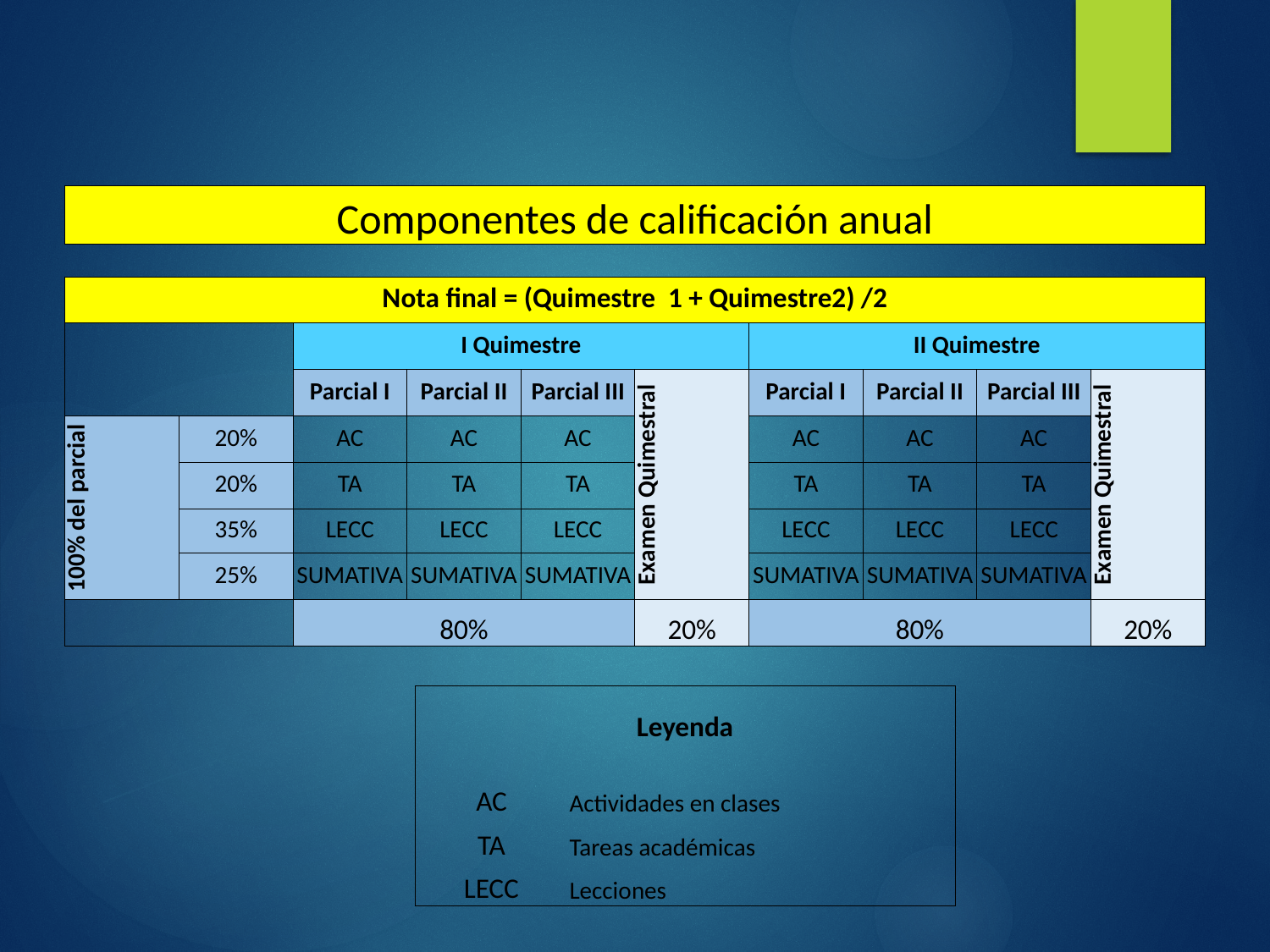

| Componentes de calificación anual |  |  |  |  |  |  |  |  |  |
| --- | --- | --- | --- | --- | --- | --- | --- | --- | --- |
|  |  |  |  |  |  |  |  |  |  |
| Nota final = (Quimestre 1 + Quimestre2) /2 |  |  |  |  |  |  |  |  |  |
|  |  | I Quimestre |  |  |  | II Quimestre |  |  |  |
|  |  | Parcial I | Parcial II | Parcial III | Examen Quimestral | Parcial I | Parcial II | Parcial III | Examen Quimestral |
| 100% del parcial | 20% | AC | AC | AC |  | AC | AC | AC |  |
|  | 20% | TA | TA | TA |  | TA | TA | TA |  |
|  | 35% | LECC | LECC | LECC |  | LECC | LECC | LECC |  |
|  | 25% | SUMATIVA | SUMATIVA | SUMATIVA |  | SUMATIVA | SUMATIVA | SUMATIVA |  |
|  |  | 80% |  |  | 20% | 80% |  |  | 20% |
| Leyenda |  |
| --- | --- |
|  |  |
| AC | Actividades en clases |
| TA | Tareas académicas |
| LECC | Lecciones |